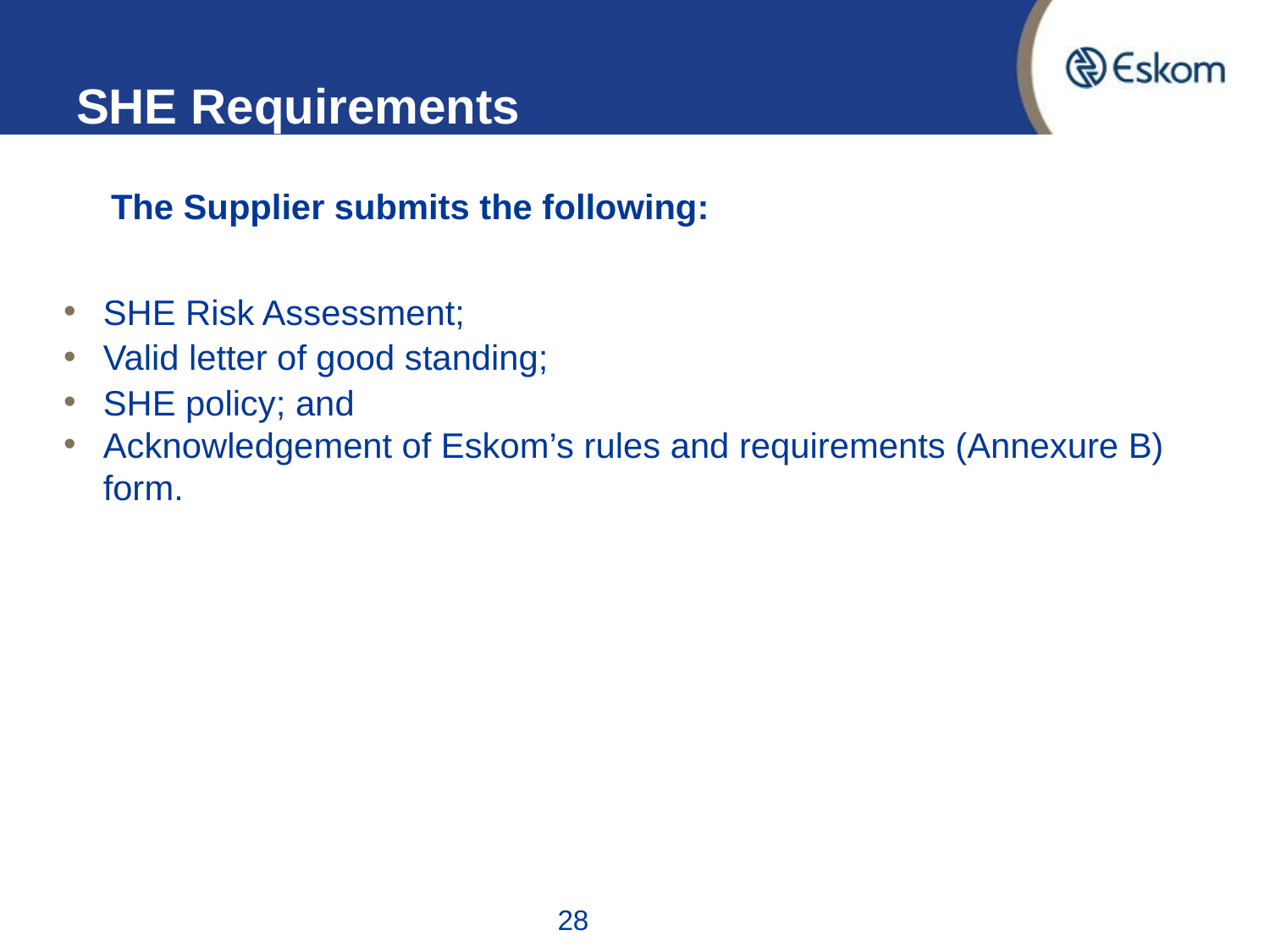

# SHE Requirements
The Supplier submits the following:

SHE Risk Assessment;
Valid letter of good standing;
SHE policy; and
Acknowledgement of Eskom’s rules and requirements (Annexure B) form.

28